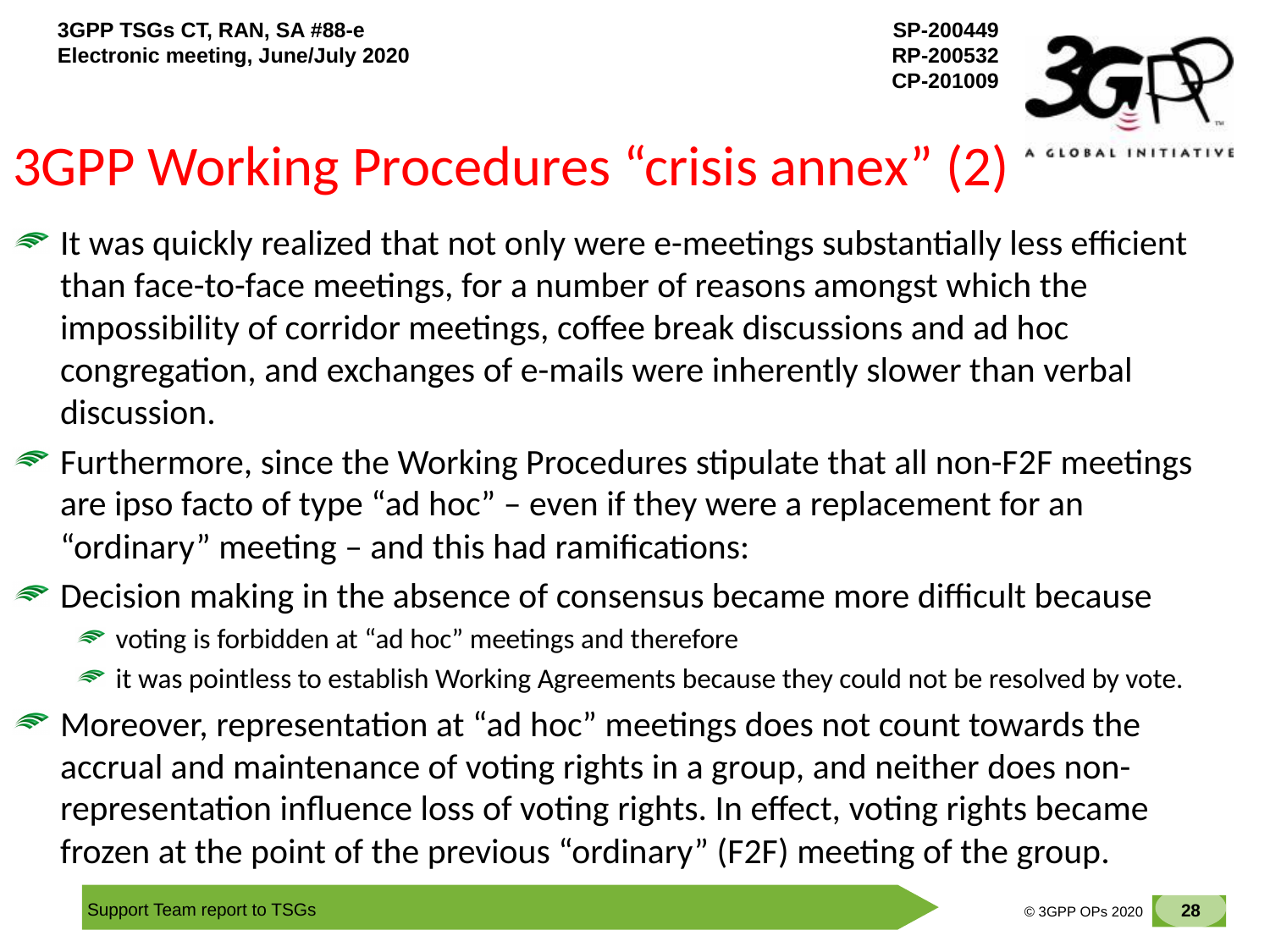

# 3GPP Working Procedures “crisis annex” (2)
It was quickly realized that not only were e-meetings substantially less efficient than face-to-face meetings, for a number of reasons amongst which the impossibility of corridor meetings, coffee break discussions and ad hoc congregation, and exchanges of e-mails were inherently slower than verbal discussion.
Furthermore, since the Working Procedures stipulate that all non-F2F meetings are ipso facto of type “ad hoc” – even if they were a replacement for an “ordinary” meeting – and this had ramifications:
Decision making in the absence of consensus became more difficult because
voting is forbidden at “ad hoc” meetings and therefore
it was pointless to establish Working Agreements because they could not be resolved by vote.
Moreover, representation at “ad hoc” meetings does not count towards the accrual and maintenance of voting rights in a group, and neither does non-representation influence loss of voting rights. In effect, voting rights became frozen at the point of the previous “ordinary” (F2F) meeting of the group.

28